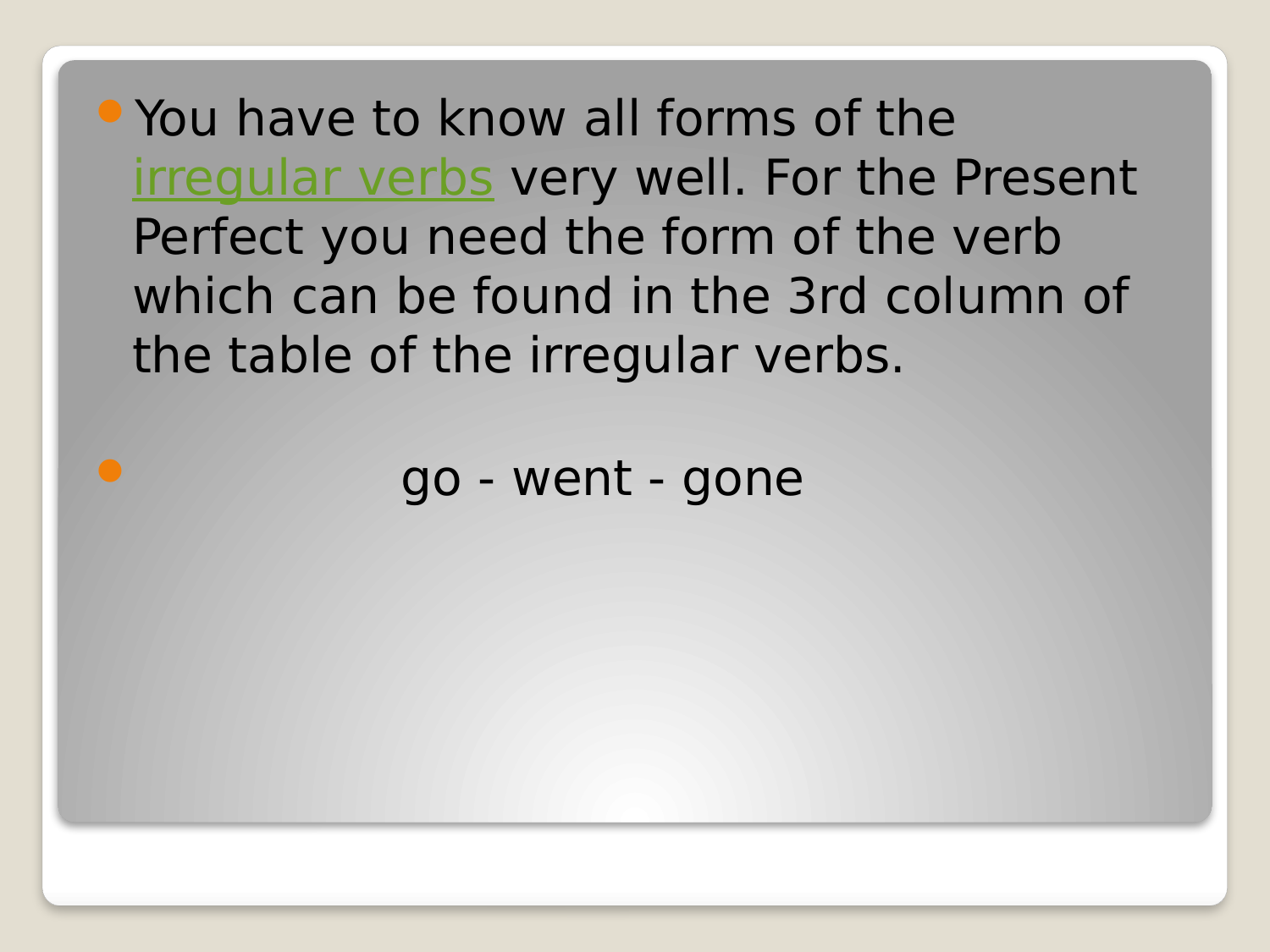

You have to know all forms of the irregular verbs very well. For the Present Perfect you need the form of the verb which can be found in the 3rd column of the table of the irregular verbs.
                 go - went - gone

#